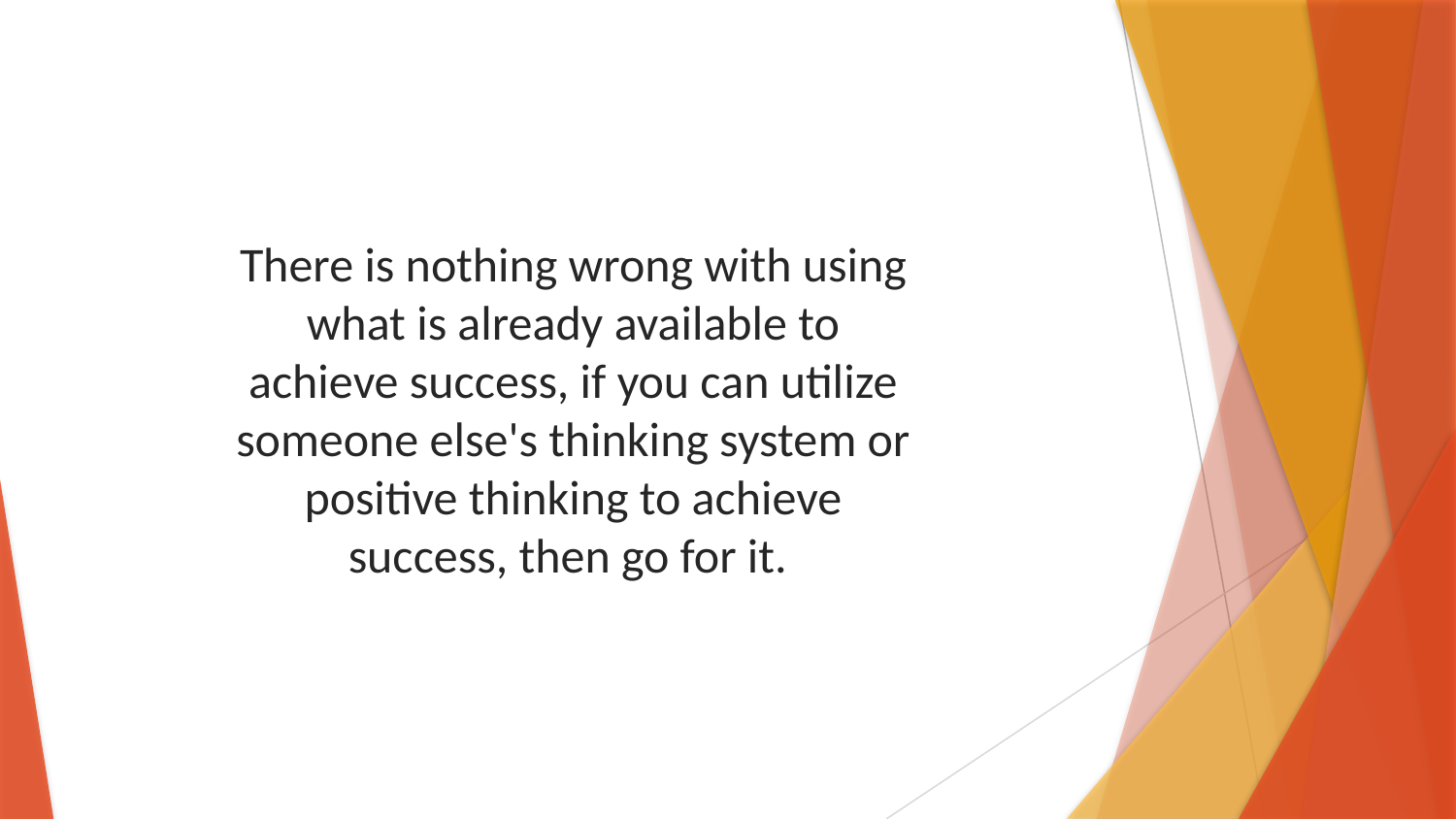

There is nothing wrong with using what is already available to achieve success, if you can utilize someone else's thinking system or positive thinking to achieve success, then go for it.